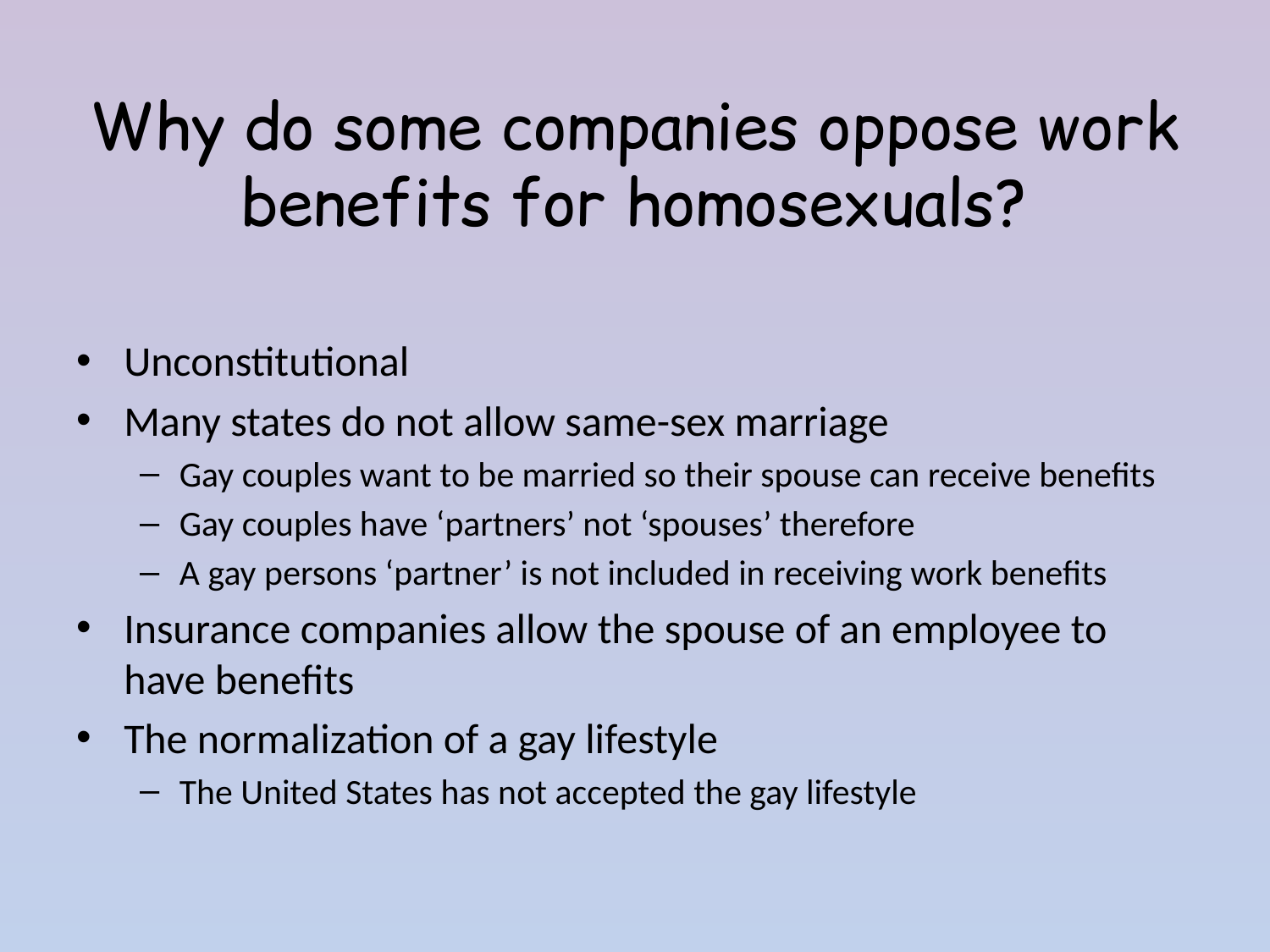

# Why do some companies oppose work benefits for homosexuals?
Unconstitutional
Many states do not allow same-sex marriage
Gay couples want to be married so their spouse can receive benefits
Gay couples have ‘partners’ not ‘spouses’ therefore
A gay persons ‘partner’ is not included in receiving work benefits
Insurance companies allow the spouse of an employee to have benefits
The normalization of a gay lifestyle
The United States has not accepted the gay lifestyle